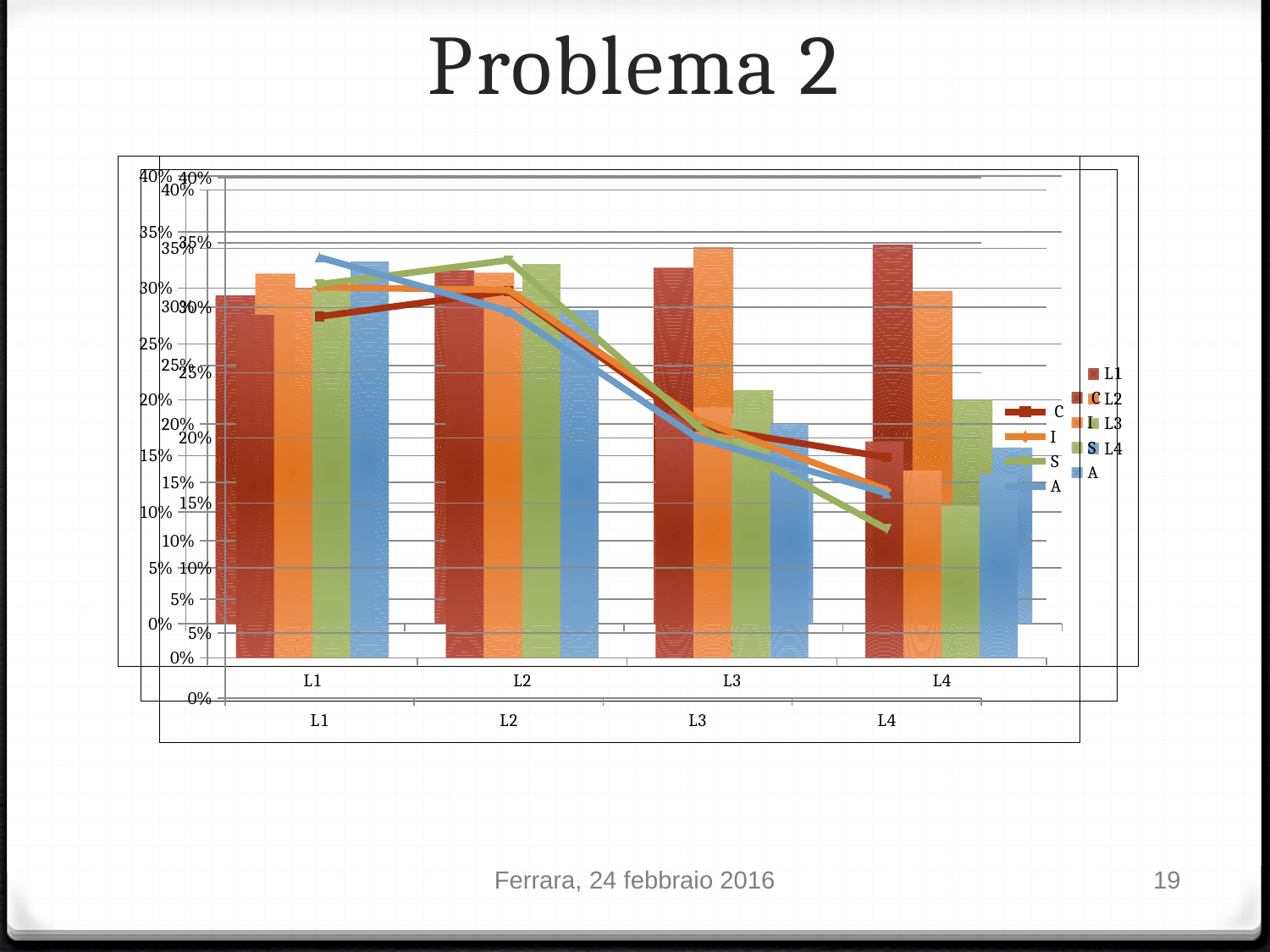

# Problema 2

### Chart

| Category |  C | I | S | A |
|---|---|---|---|---|
| L1 | 0.293290043290043 | 0.315846994535519 | 0.318032786885246 | 0.33879781420765 |
| L2 | 0.312770562770563 | 0.313661202185792 | 0.336612021857923 | 0.297267759562841 |
| L3 | 0.208874458874459 | 0.214207650273224 | 0.208743169398907 | 0.2 |
| L4 | 0.185064935064935 | 0.16 | 0.13 | 0.157377049180328 |

### Chart

| Category | L1 | L2 | L3 | L4 |
|---|---|---|---|---|
|  C | 0.293290043290043 | 0.312770562770563 | 0.208874458874459 | 0.185064935064935 |
| I | 0.315846994535519 | 0.313661202185792 | 0.214207650273224 | 0.16 |
| S | 0.318032786885246 | 0.336612021857923 | 0.208743169398907 | 0.13 |
| A | 0.33879781420765 | 0.297267759562841 | 0.2 | 0.157377049180328 |

### Chart

| Category |  C | I | S | A |
|---|---|---|---|---|
| L1 | 0.293290043290043 | 0.315846994535519 | 0.318032786885246 | 0.33879781420765 |
| L2 | 0.312770562770563 | 0.313661202185792 | 0.336612021857923 | 0.297267759562841 |
| L3 | 0.208874458874459 | 0.214207650273224 | 0.208743169398907 | 0.2 |
| L4 | 0.185064935064935 | 0.16 | 0.13 | 0.157377049180328 |
Ferrara, 24 febbraio 2016
19